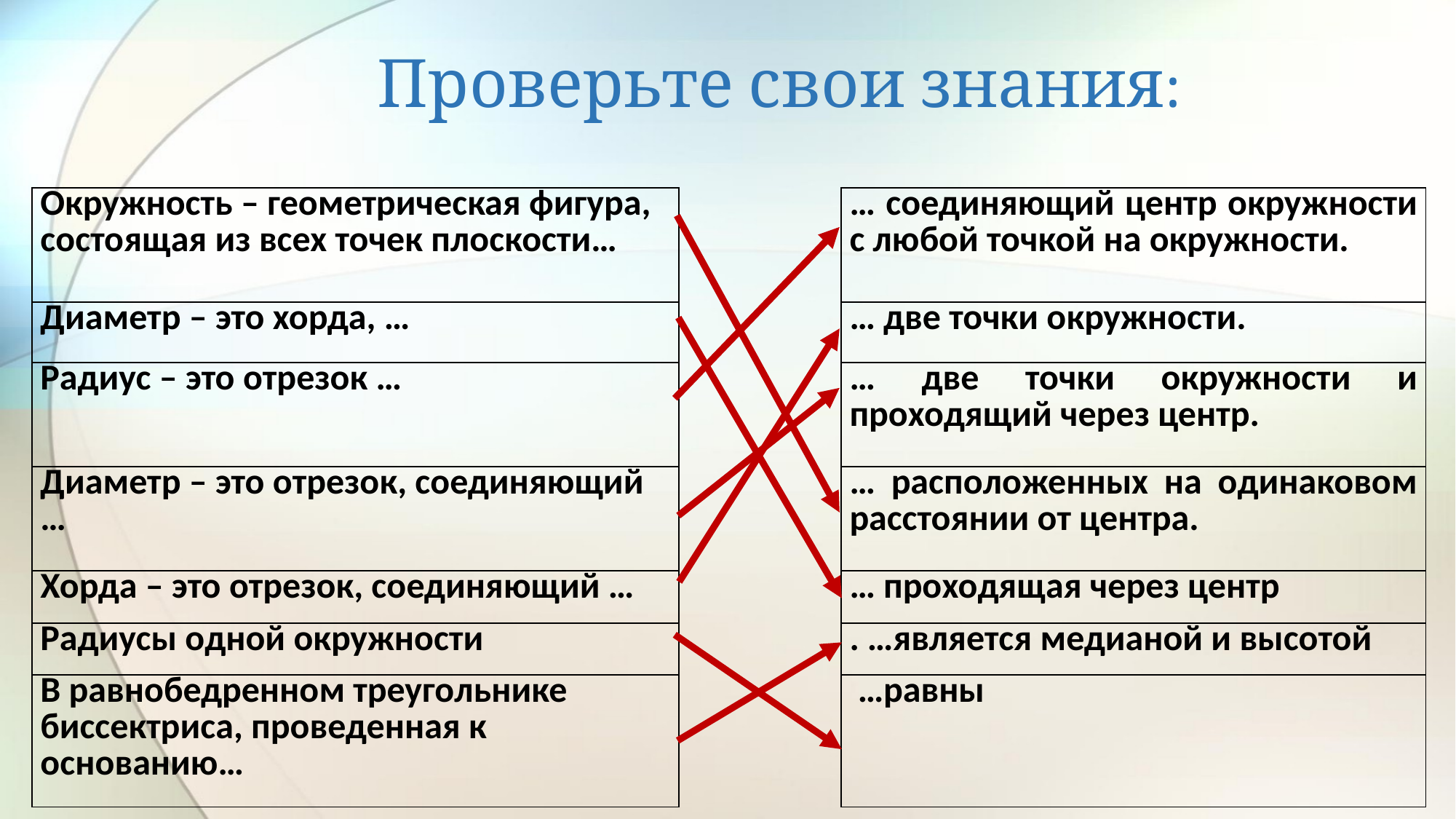

# Проверьте свои знания:
| Окружность – геометрическая фигура, состоящая из всех точек плоскости… |  | … соединяющий центр окружности с любой точкой на окружности. |
| --- | --- | --- |
| Диаметр – это хорда, … |  | … две точки окружности. |
| Радиус – это отрезок … |  | … две точки окружности и проходящий через центр. |
| Диаметр – это отрезок, соединяющий … |  | … расположенных на одинаковом расстоянии от центра. |
| Хорда – это отрезок, соединяющий … |  | … проходящая через центр |
| Радиусы одной окружности |  | . …является медианой и высотой |
| В равнобедренном треугольнике биссектриса, проведенная к основанию… |  | …равны |